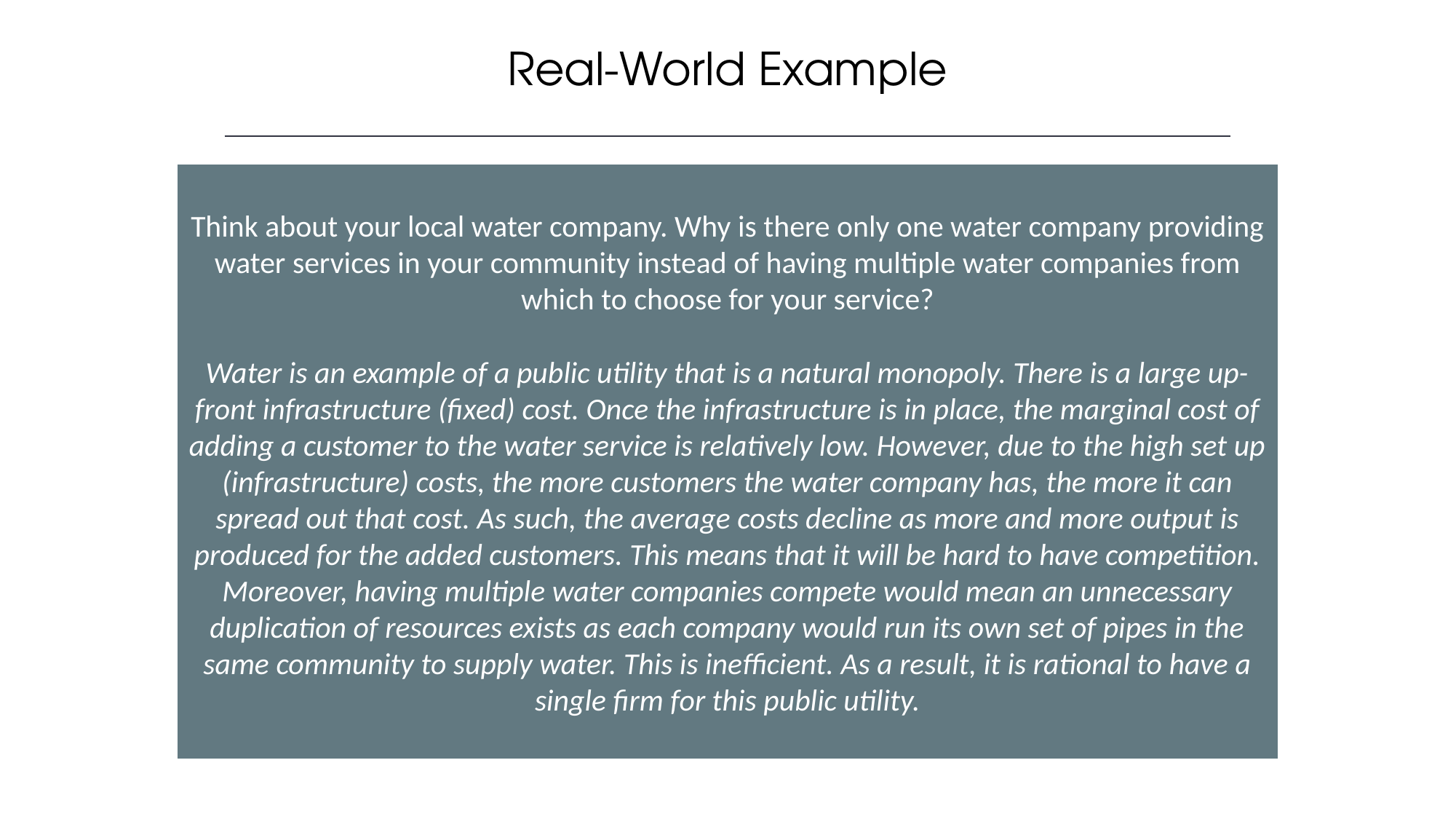

Real-World Example
HAWKES LEARNING

Think about your local water company. Why is there only one water company providing water services in your community instead of having multiple water companies from which to choose for your service?

Water is an example of a public utility that is a natural monopoly. There is a large up-front infrastructure (fixed) cost. Once the infrastructure is in place, the marginal cost of adding a customer to the water service is relatively low. However, due to the high set up (infrastructure) costs, the more customers the water company has, the more it can spread out that cost. As such, the average costs decline as more and more output is produced for the added customers. This means that it will be hard to have competition. Moreover, having multiple water companies compete would mean an unnecessary
duplication of resources exists as each company would run its own set of pipes in the same community to supply water. This is inefficient. As a result, it is rational to have a single firm for this public utility.